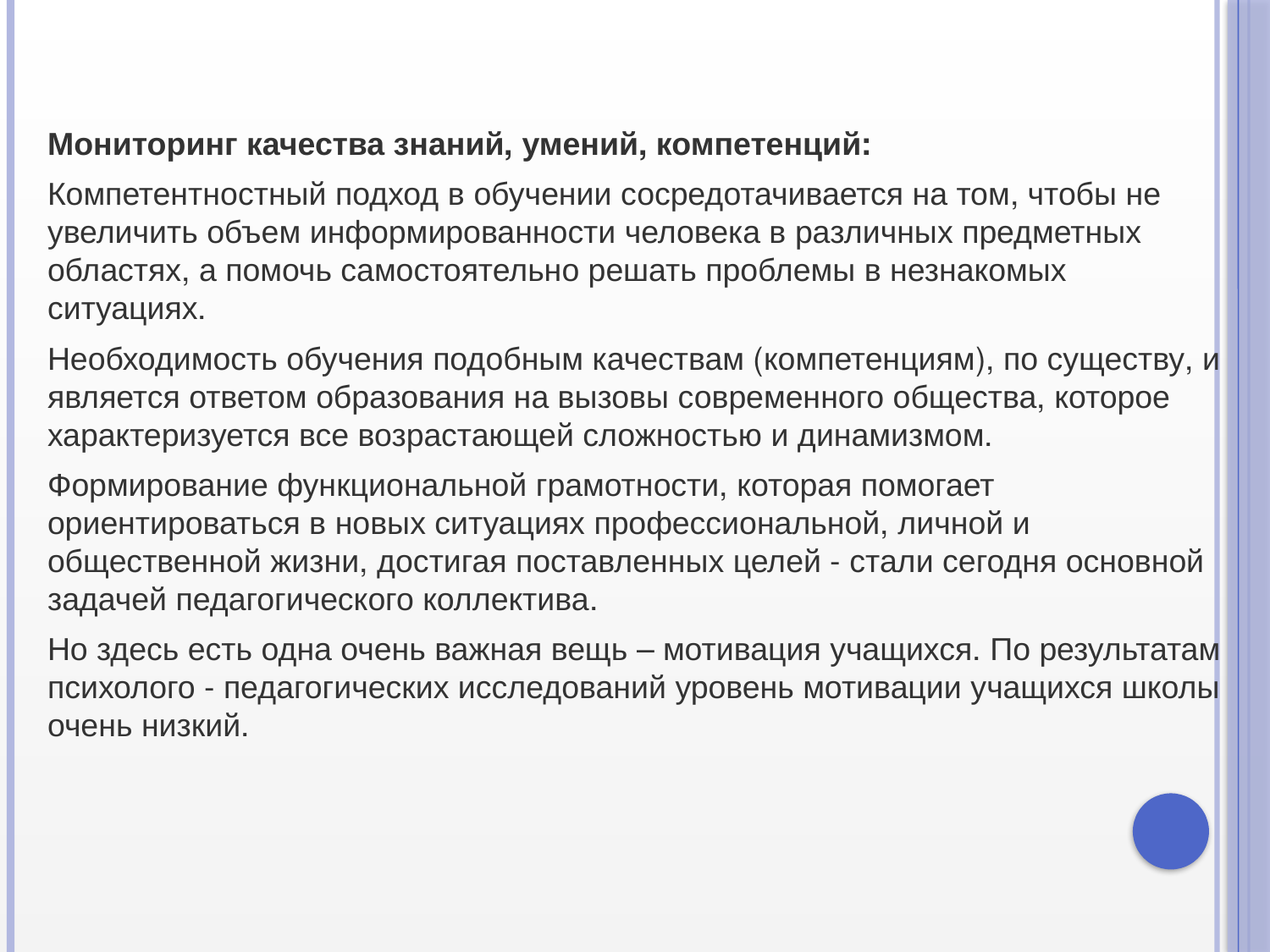

Мониторинг качества знаний, умений, компетенций:
Компетентностный подход в обучении сосредотачивается на том, чтобы не увеличить объем информированности человека в различных предметных областях, а помочь самостоятельно решать проблемы в незнакомых ситуациях.
Необходимость обучения подобным качествам (компетенциям), по существу, и является ответом образования на вызовы современного общества, которое характеризуется все возрастающей сложностью и динамизмом.
Формирование функциональной грамотности, которая помогает ориентироваться в новых ситуациях профессиональной, личной и общественной жизни, достигая поставленных целей - стали сегодня основной задачей педагогического коллектива.
Но здесь есть одна очень важная вещь – мотивация учащихся. По результатам психолого - педагогических исследований уровень мотивации учащихся школы очень низкий.